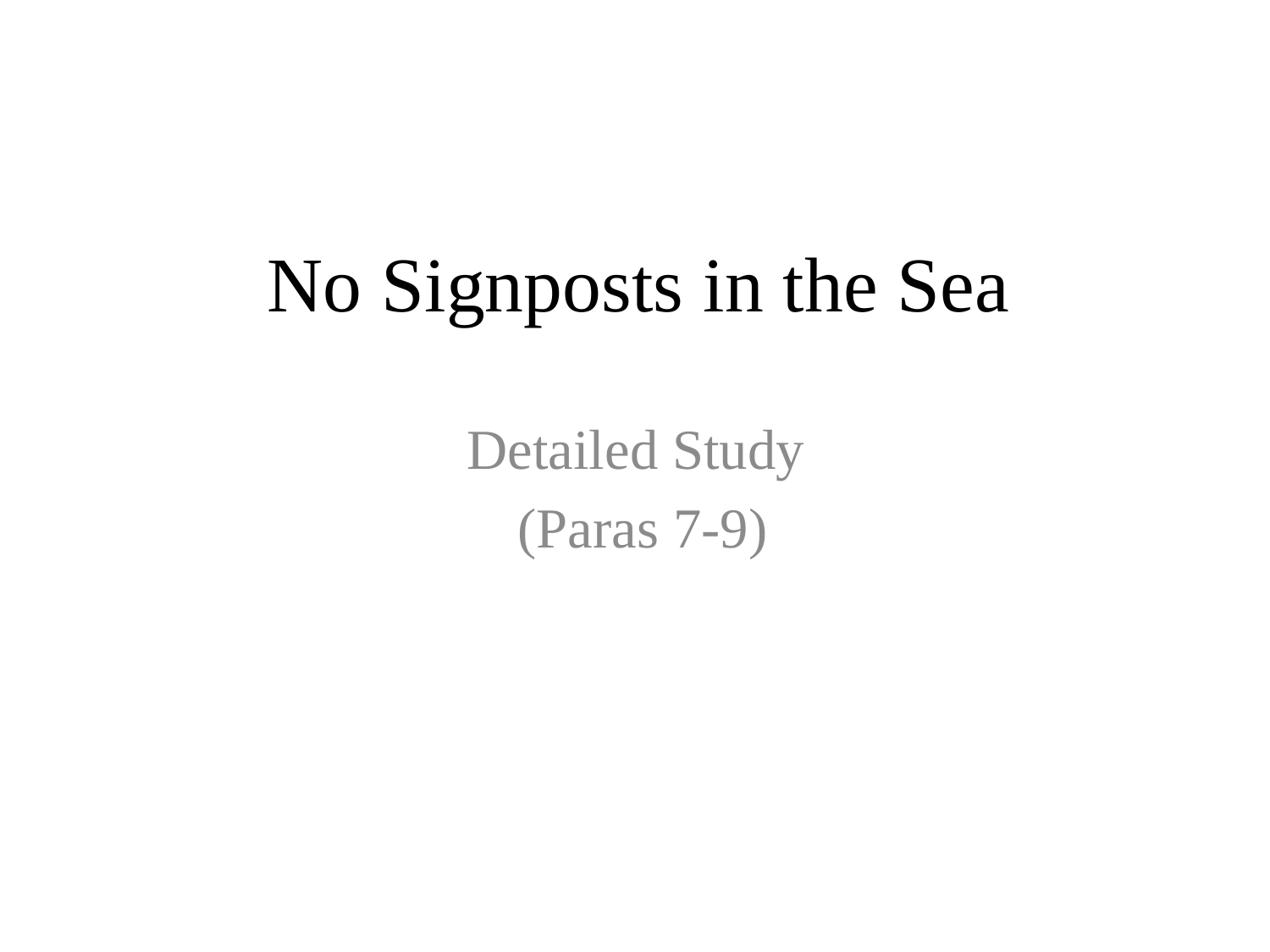

# No Signposts in the Sea
Detailed Study
(Paras 7-9)